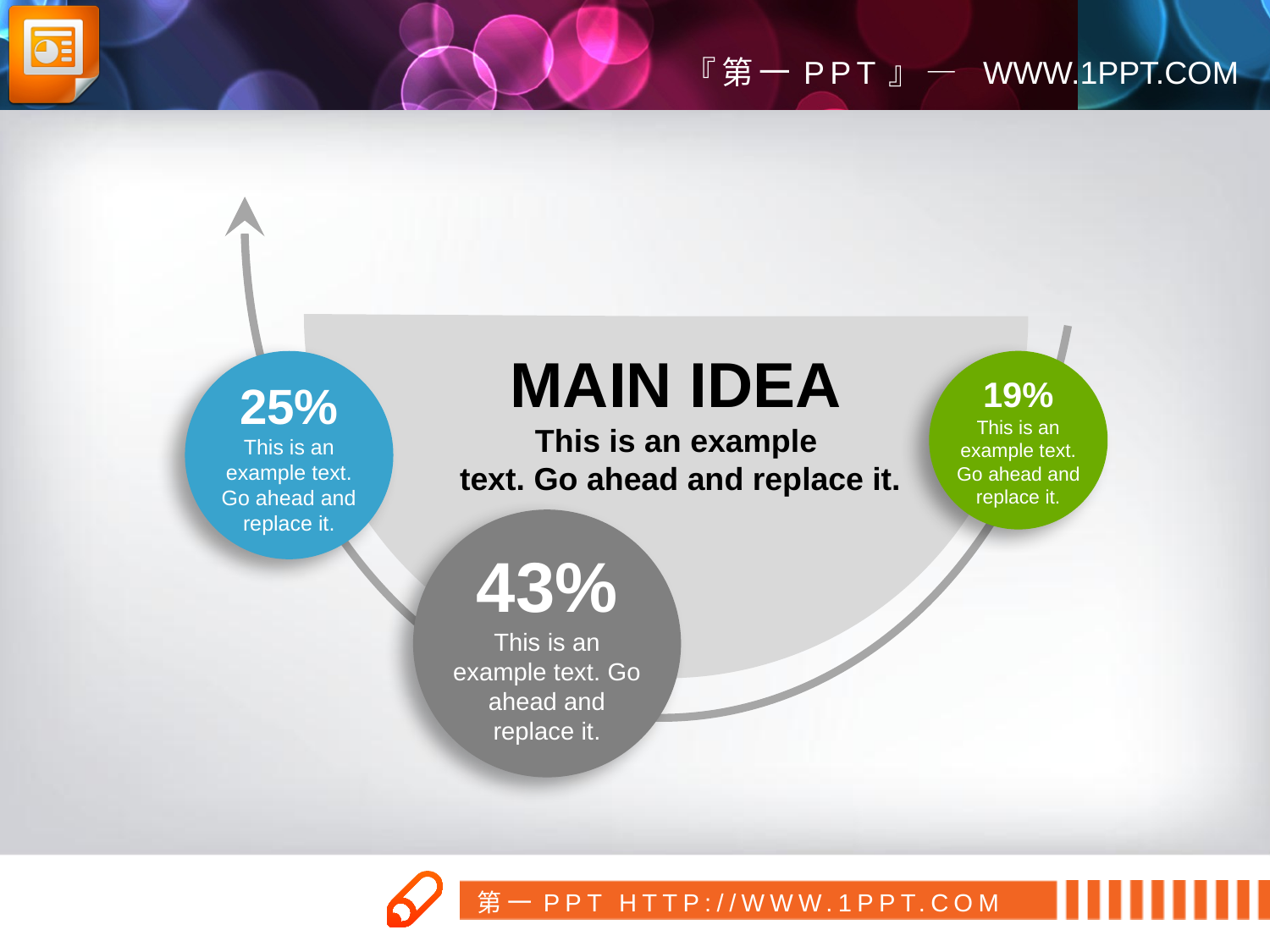

MAIN IDEA
This is an example
 text. Go ahead and replace it.
25%
This is an example text. Go ahead and replace it.
19%
This is an example text. Go ahead and replace it.
43%
This is an example text. Go ahead and replace it.